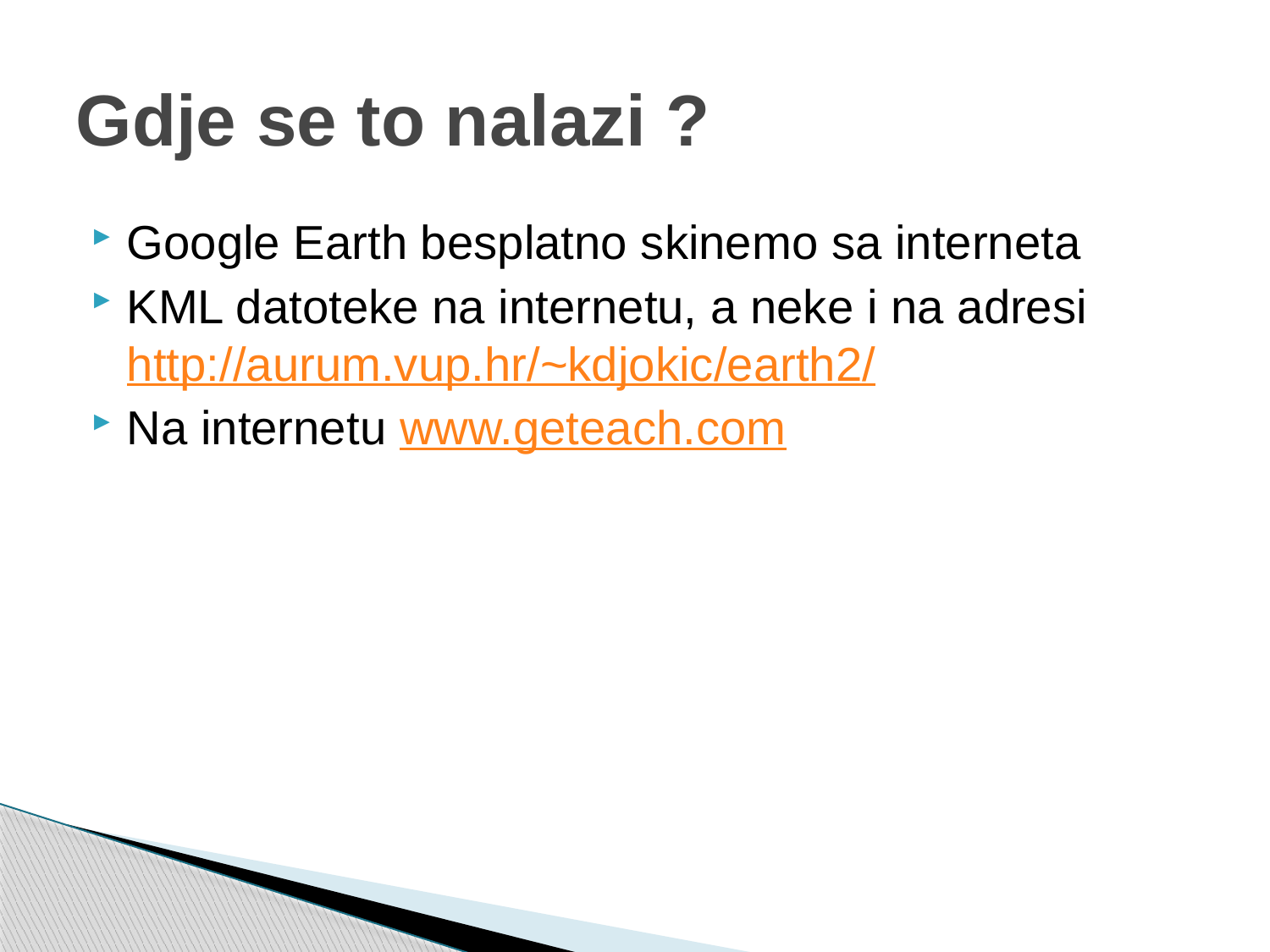

# Gdje se to nalazi ?
Google Earth besplatno skinemo sa interneta
KML datoteke na internetu, a neke i na adresi http://aurum.vup.hr/~kdjokic/earth2/
Na internetu www.geteach.com